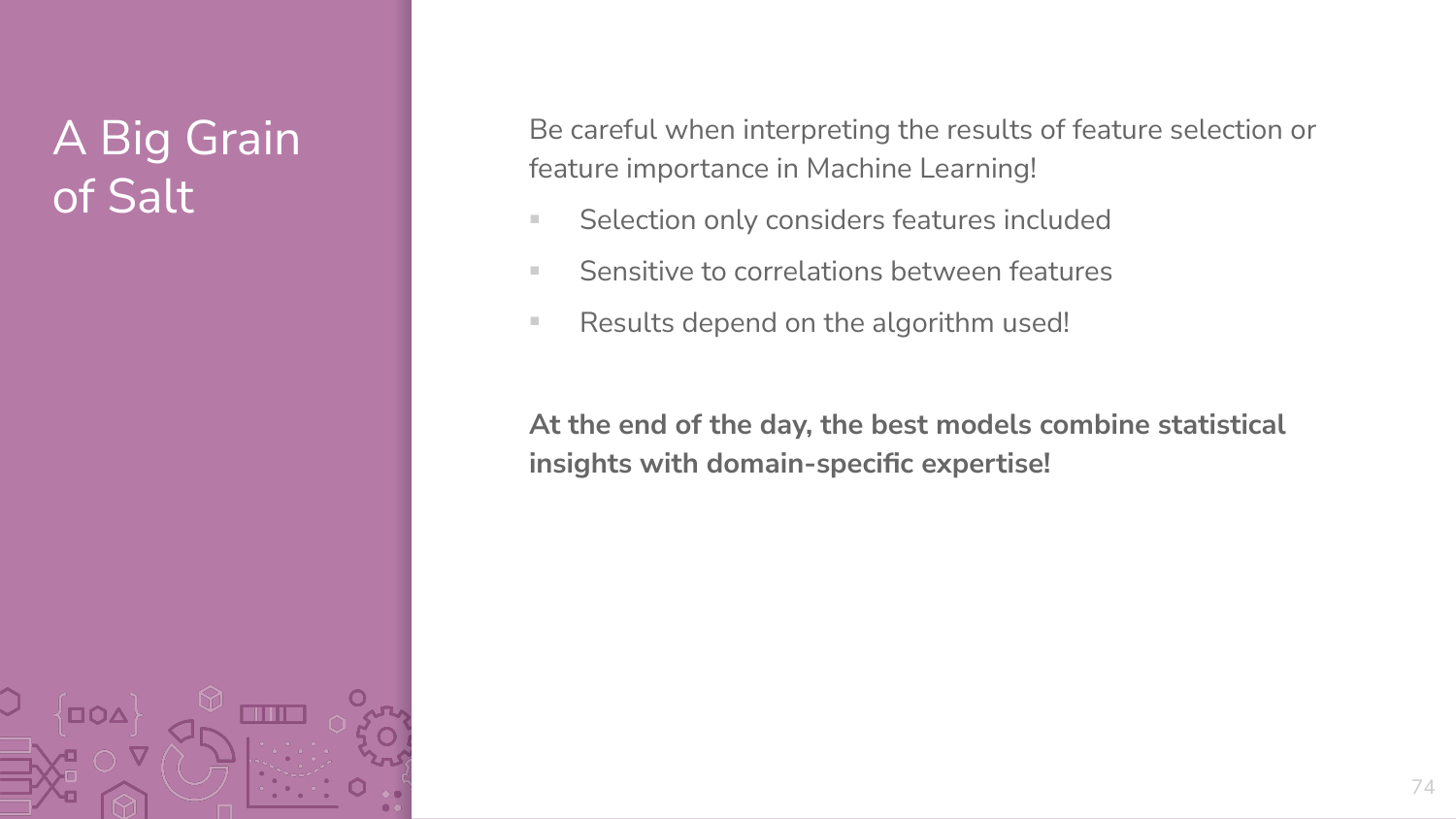

# A Big Grain of Salt
Be careful when interpreting the results of feature selection or feature importance in Machine Learning!
Selection only considers features included
Sensitive to correlations between features
Results depend on the algorithm used!

At the end of the day, the best models combine statistical insights with domain-specific expertise!

74